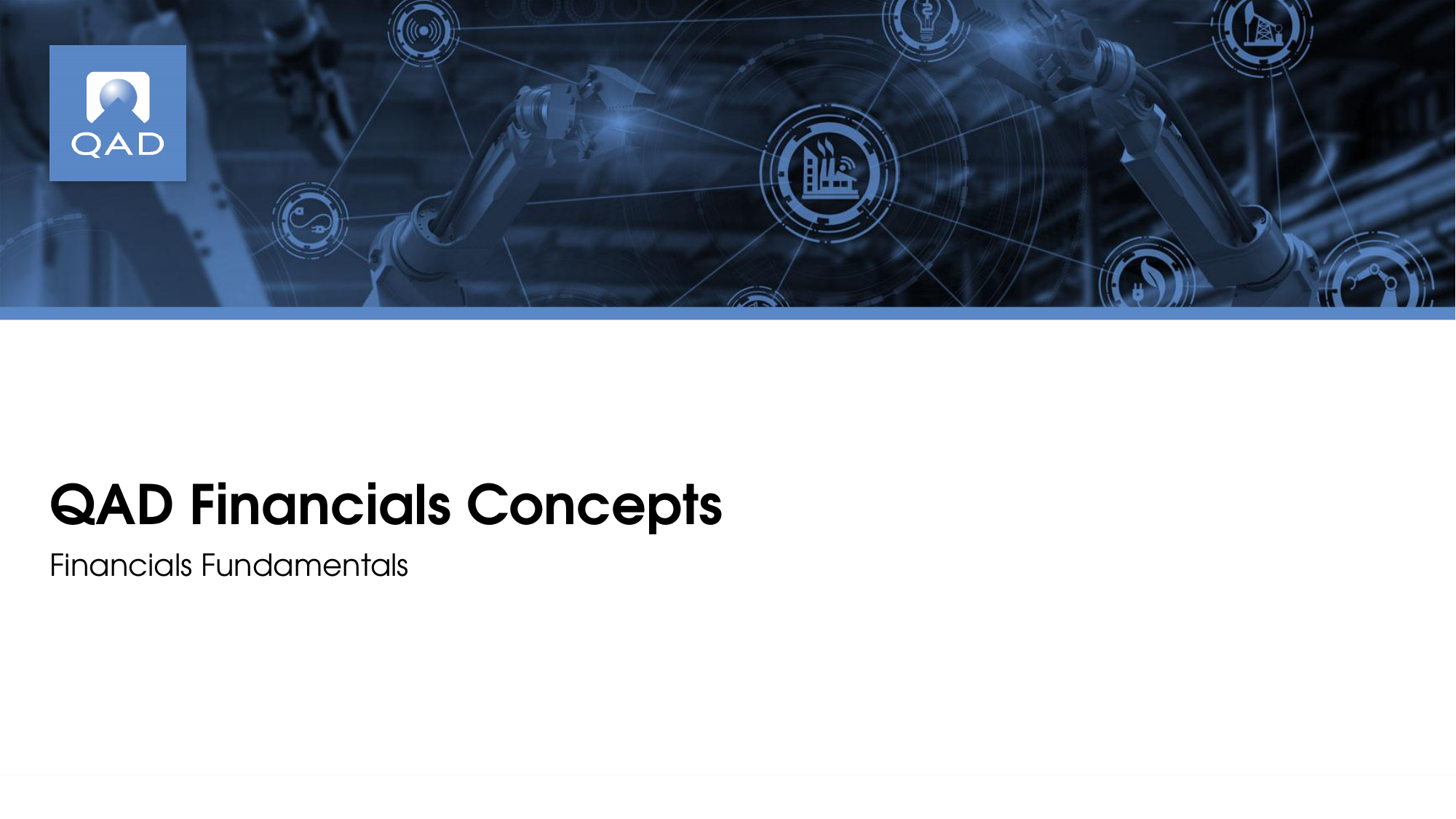

# QAD Financials Concepts
Financials Fundamentals
1